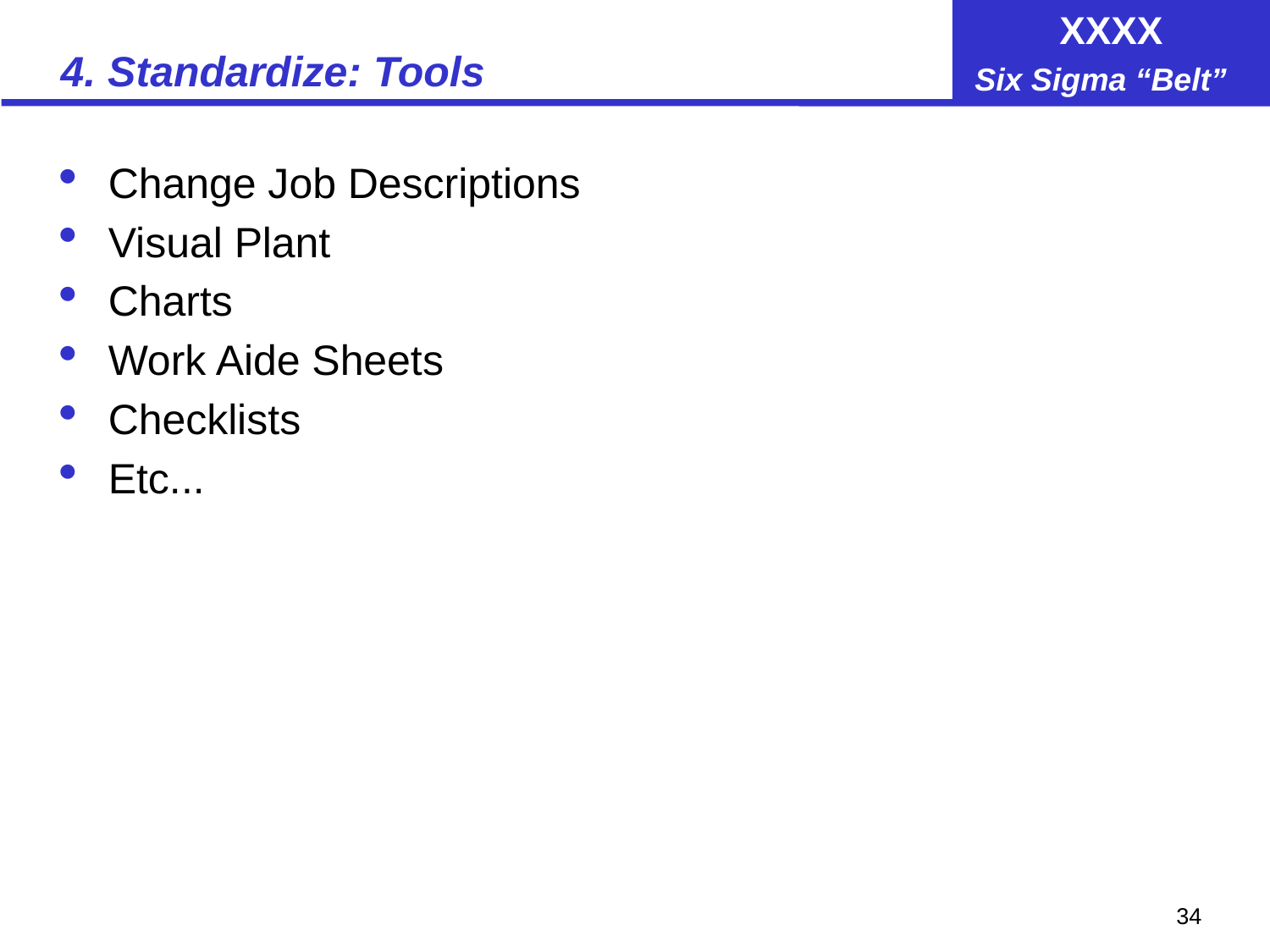

# 4. Standardize: Tools
Change Job Descriptions
Visual Plant
Charts
Work Aide Sheets
Checklists
Etc...